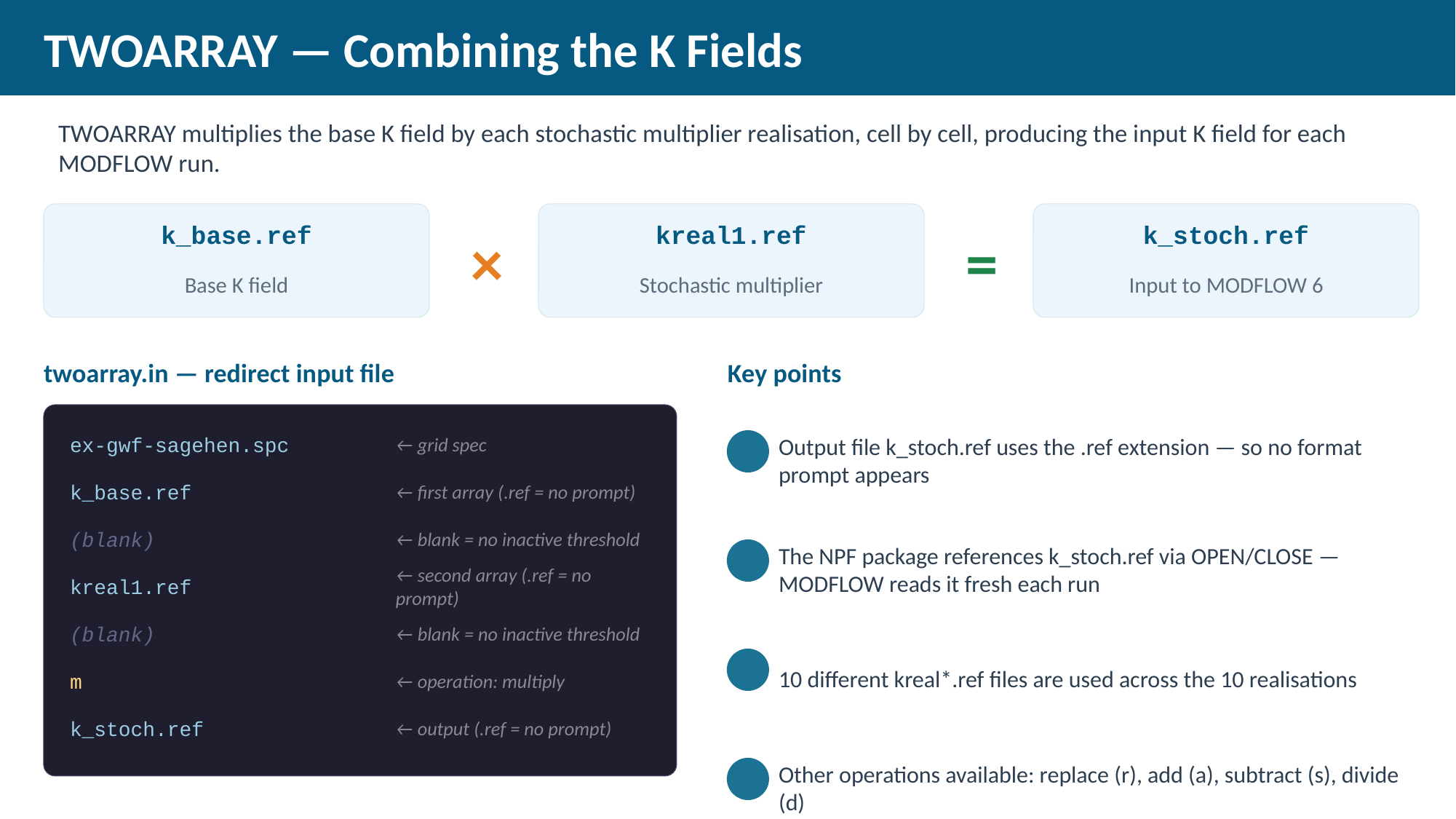

TWOARRAY — Combining the K Fields
TWOARRAY multiplies the base K field by each stochastic multiplier realisation, cell by cell, producing the input K field for each MODFLOW run.

k_base.ref

kreal1.ref

k_stoch.ref
×
=
Base K field
Stochastic multiplier
Input to MODFLOW 6
twoarray.in — redirect input file
Key points

Output file k_stoch.ref uses the .ref extension — so no format prompt appears
ex-gwf-sagehen.spc
← grid spec

k_base.ref
← first array (.ref = no prompt)
(blank)
← blank = no inactive threshold
The NPF package references k_stoch.ref via OPEN/CLOSE — MODFLOW reads it fresh each run

kreal1.ref
← second array (.ref = no prompt)
(blank)
← blank = no inactive threshold
10 different kreal*.ref files are used across the 10 realisations

m
← operation: multiply
k_stoch.ref
← output (.ref = no prompt)
Other operations available: replace (r), add (a), subtract (s), divide (d)